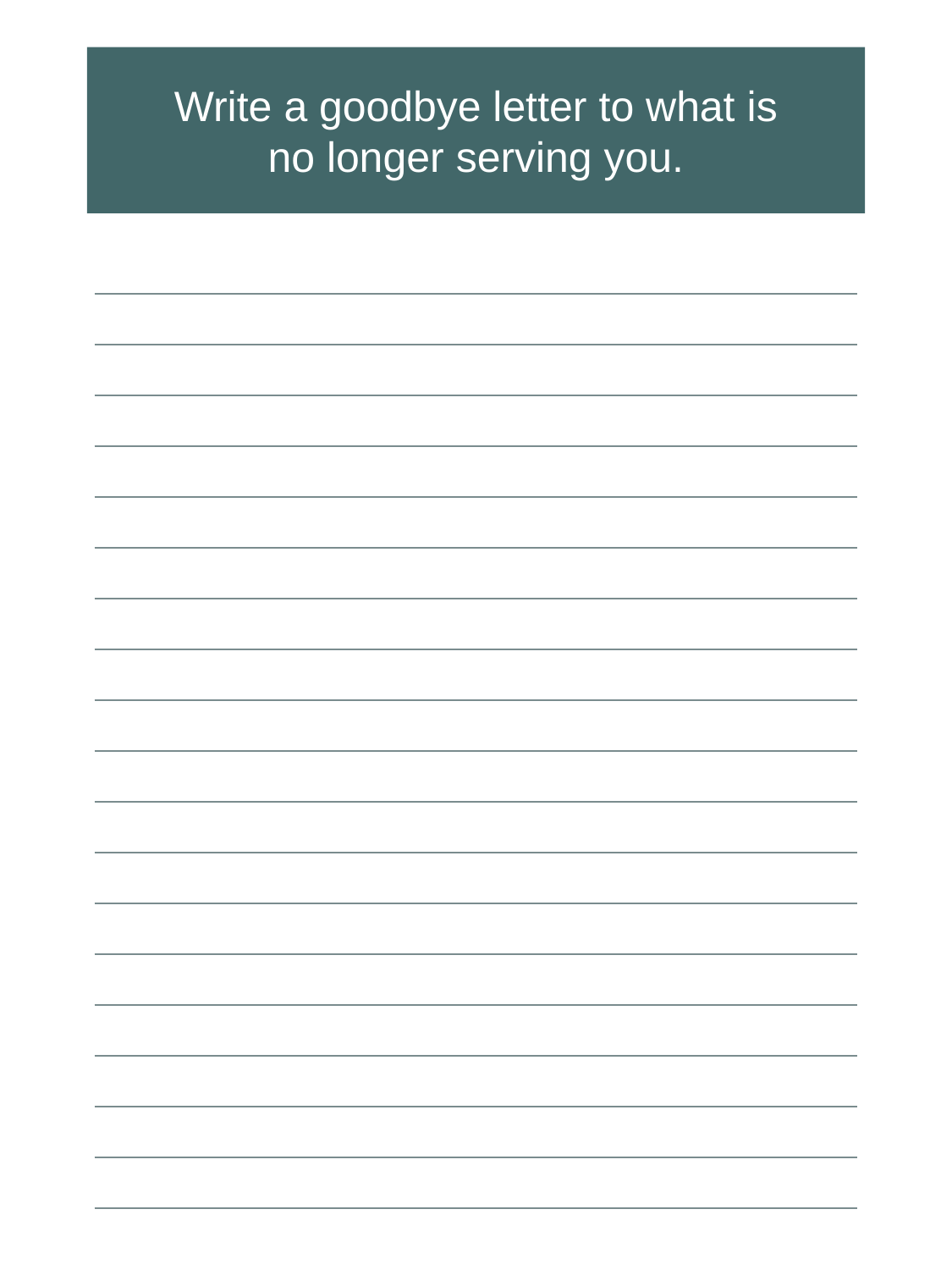

Write a goodbye letter to what is no longer serving you.
|  |
| --- |
|  |
|  |
|  |
|  |
|  |
|  |
|  |
|  |
|  |
|  |
|  |
|  |
|  |
|  |
|  |
|  |
|  |